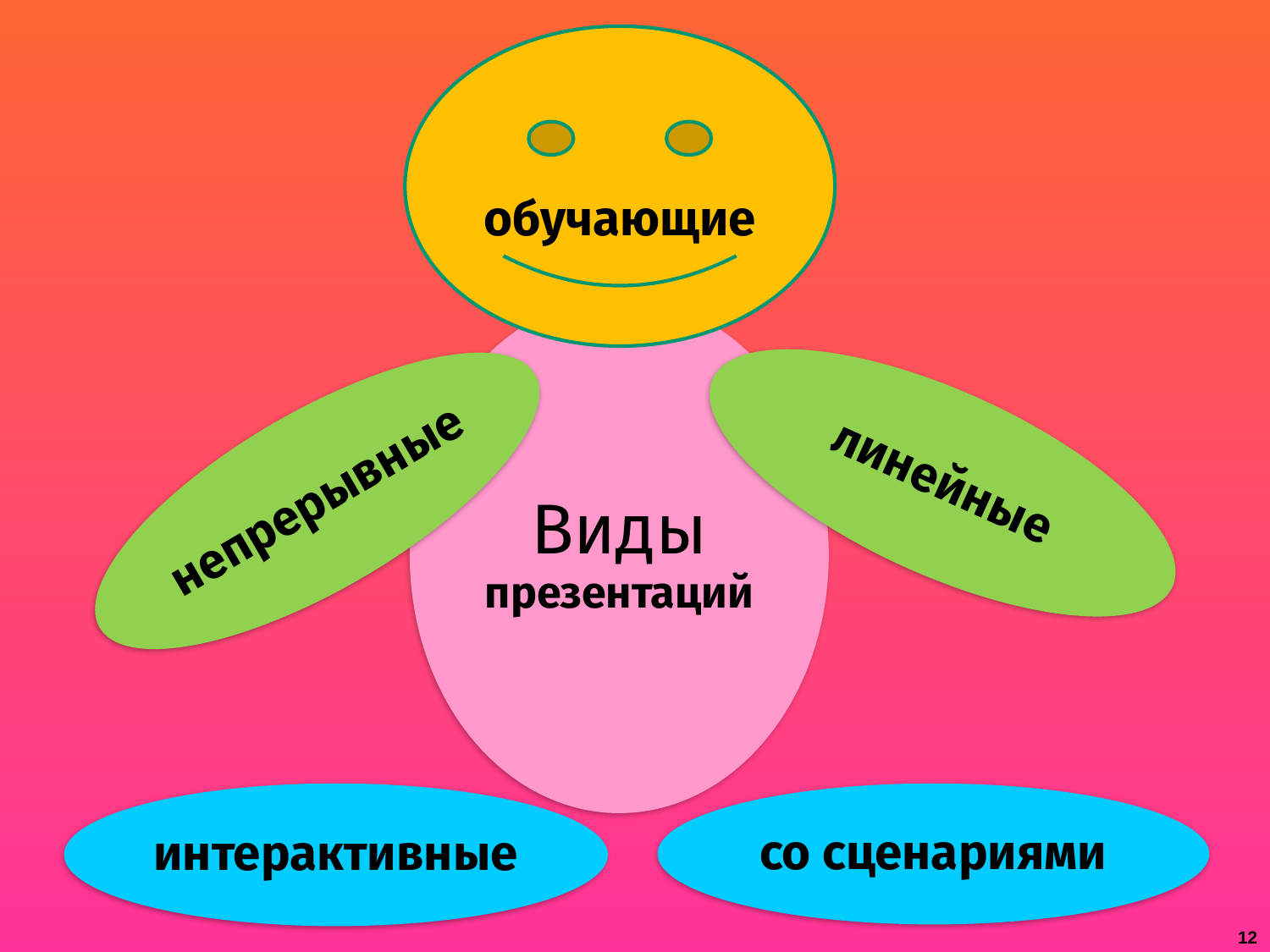

обучающие

Виды презентаций
линейные
непрерывные
интерактивные
со сценариями
12